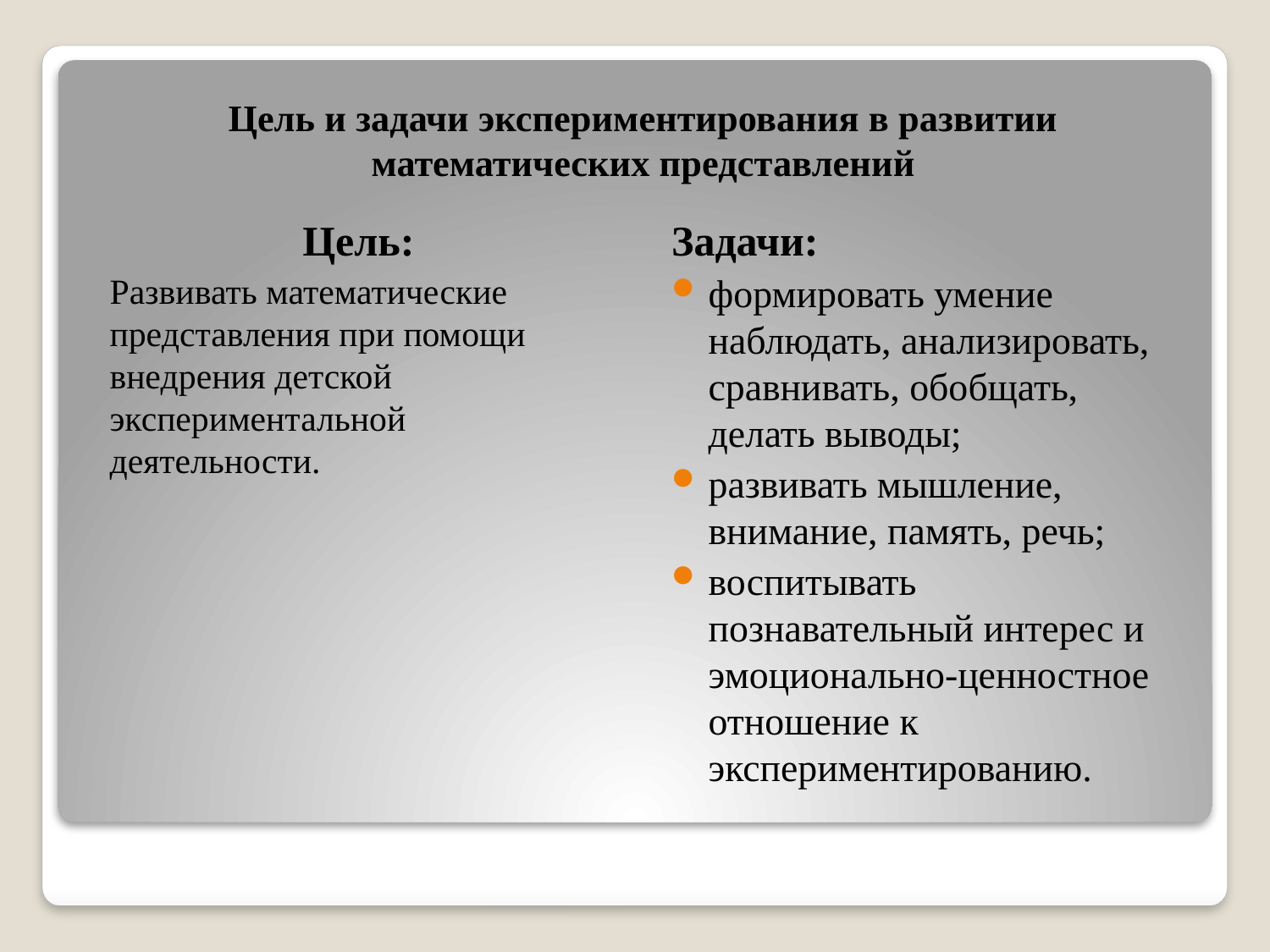

Цель и задачи экспериментирования в развитии математических представлений
Цель:
Развивать математические представления при помощи внедрения детской экспериментальной деятельности.

Задачи:
формировать умение наблюдать, анализировать, сравнивать, обобщать, делать выводы;
развивать мышление, внимание, память, речь;
воспитывать познавательный интерес и эмоционально-ценностное отношение к экспериментированию.